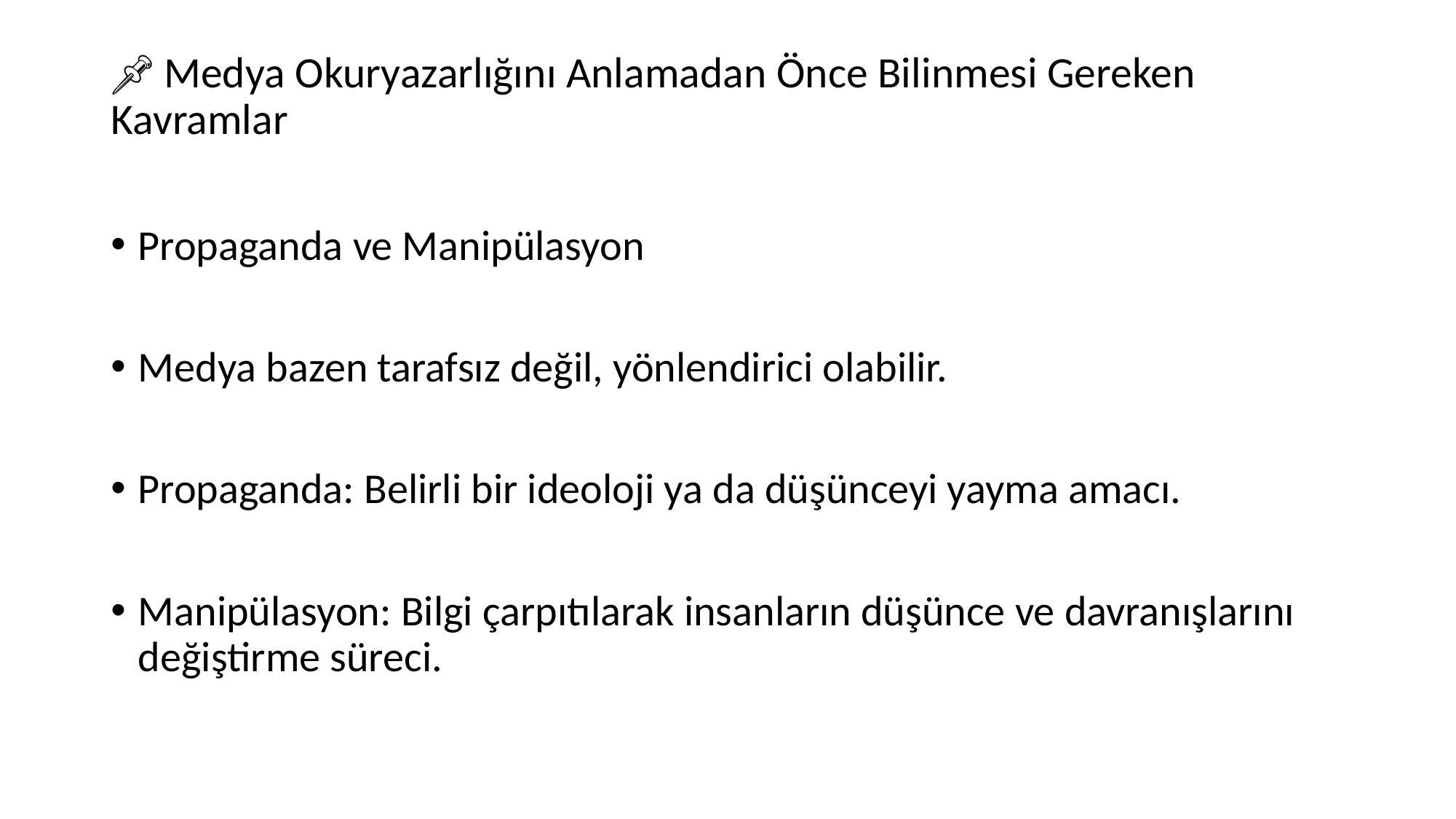

# 📌 Medya Okuryazarlığını Anlamadan Önce Bilinmesi Gereken Kavramlar
Propaganda ve Manipülasyon

Medya bazen tarafsız değil, yönlendirici olabilir.

Propaganda: Belirli bir ideoloji ya da düşünceyi yayma amacı.

Manipülasyon: Bilgi çarpıtılarak insanların düşünce ve davranışlarını değiştirme süreci.